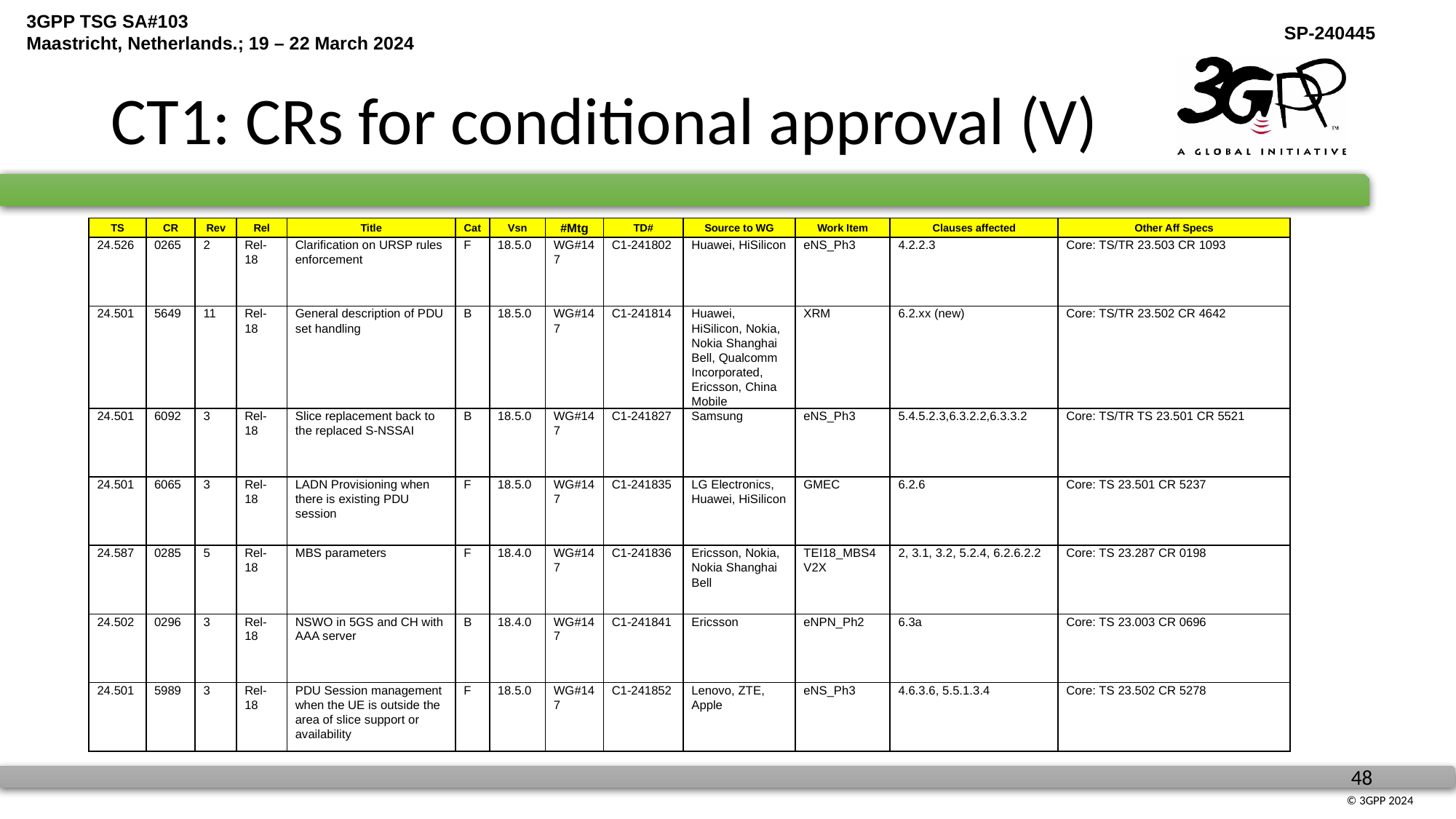

# CT1: CRs for conditional approval (V)
| TS | CR | Rev | Rel | Title | Cat | Vsn | #Mtg | TD# | Source to WG | Work Item | Clauses affected | Other Aff Specs |
| --- | --- | --- | --- | --- | --- | --- | --- | --- | --- | --- | --- | --- |
| 24.526 | 0265 | 2 | Rel-18 | Clarification on URSP rules enforcement | F | 18.5.0 | WG#147 | C1-241802 | Huawei, HiSilicon | eNS\_Ph3 | 4.2.2.3 | Core: TS/TR 23.503 CR 1093 |
| 24.501 | 5649 | 11 | Rel-18 | General description of PDU set handling | B | 18.5.0 | WG#147 | C1-241814 | Huawei, HiSilicon, Nokia, Nokia Shanghai Bell, Qualcomm Incorporated, Ericsson, China Mobile | XRM | 6.2.xx (new) | Core: TS/TR 23.502 CR 4642 |
| 24.501 | 6092 | 3 | Rel-18 | Slice replacement back to the replaced S-NSSAI | B | 18.5.0 | WG#147 | C1-241827 | Samsung | eNS\_Ph3 | 5.4.5.2.3,6.3.2.2,6.3.3.2 | Core: TS/TR TS 23.501 CR 5521 |
| 24.501 | 6065 | 3 | Rel-18 | LADN Provisioning when there is existing PDU session | F | 18.5.0 | WG#147 | C1-241835 | LG Electronics, Huawei, HiSilicon | GMEC | 6.2.6 | Core: TS 23.501 CR 5237 |
| 24.587 | 0285 | 5 | Rel-18 | MBS parameters | F | 18.4.0 | WG#147 | C1-241836 | Ericsson, Nokia, Nokia Shanghai Bell | TEI18\_MBS4V2X | 2, 3.1, 3.2, 5.2.4, 6.2.6.2.2 | Core: TS 23.287 CR 0198 |
| 24.502 | 0296 | 3 | Rel-18 | NSWO in 5GS and CH with AAA server | B | 18.4.0 | WG#147 | C1-241841 | Ericsson | eNPN\_Ph2 | 6.3a | Core: TS 23.003 CR 0696 |
| 24.501 | 5989 | 3 | Rel-18 | PDU Session management when the UE is outside the area of slice support or availability | F | 18.5.0 | WG#147 | C1-241852 | Lenovo, ZTE, Apple | eNS\_Ph3 | 4.6.3.6, 5.5.1.3.4 | Core: TS 23.502 CR 5278 |